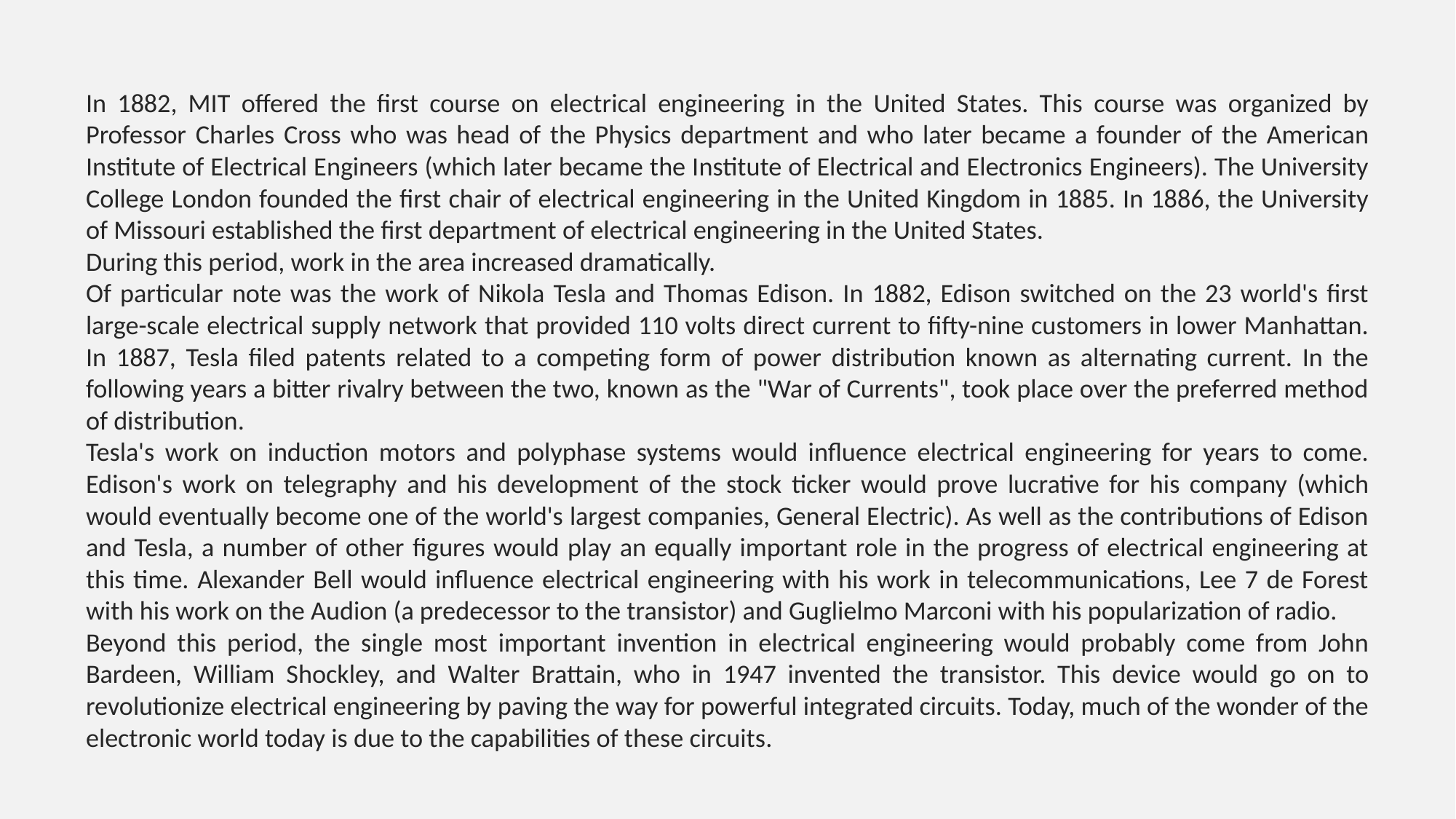

In 1882, MIT offered the first course on electrical engineering in the United States. This course was organized by Professor Charles Cross who was head of the Physics department and who later became a founder of the American Institute of Electrical Engineers (which later became the Institute of Electrical and Electronics Engineers). The University College London founded the first chair of electrical engineering in the United Kingdom in 1885. In 1886, the University of Missouri established the first department of electrical engineering in the United States.
During this period, work in the area increased dramatically.
Of particular note was the work of Nikola Tesla and Thomas Edison. In 1882, Edison switched on the 23 world's first large-scale electrical supply network that provided 110 volts direct current to fifty-nine customers in lower Manhattan. In 1887, Tesla filed patents related to a competing form of power distribution known as alternating current. In the following years a bitter rivalry between the two, known as the "War of Currents", took place over the preferred method of distribution.
Tesla's work on induction motors and polyphase systems would influence electrical engineering for years to come. Edison's work on telegraphy and his development of the stock ticker would prove lucrative for his company (which would eventually become one of the world's largest companies, General Electric). As well as the contributions of Edison and Tesla, a number of other figures would play an equally important role in the progress of electrical engineering at this time. Alexander Bell would influence electrical engineering with his work in telecommunications, Lee 7 de Forest with his work on the Audion (a predecessor to the transistor) and Guglielmo Marconi with his popularization of radio.
Beyond this period, the single most important invention in electrical engineering would probably come from John Bardeen, William Shockley, and Walter Brattain, who in 1947 invented the transistor. This device would go on to revolutionize electrical engineering by paving the way for powerful integrated circuits. Today, much of the wonder of the electronic world today is due to the capabilities of these circuits.